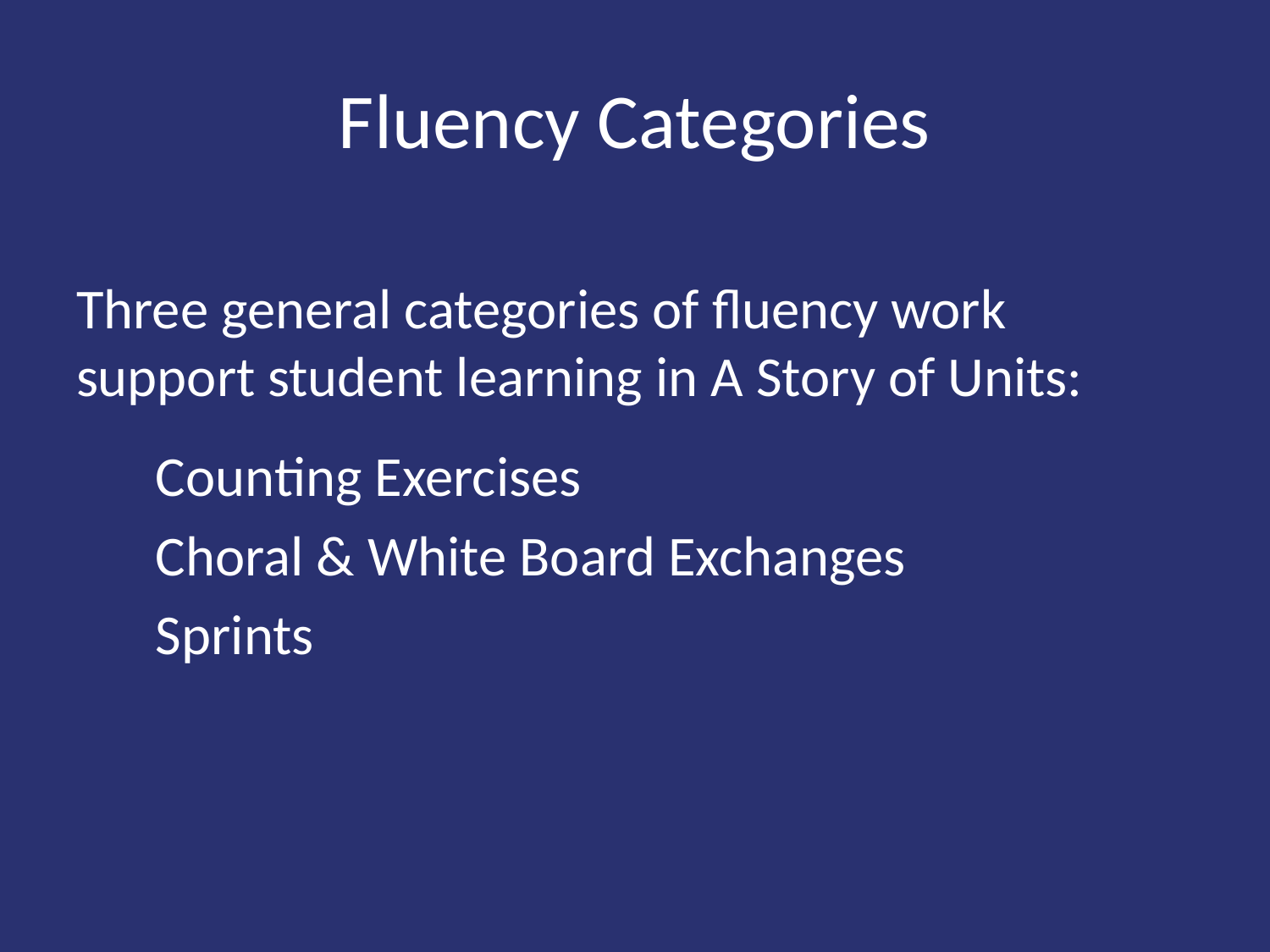

# Fluency Categories
Three general categories of fluency work support student learning in A Story of Units:
Counting Exercises
Choral & White Board Exchanges
Sprints